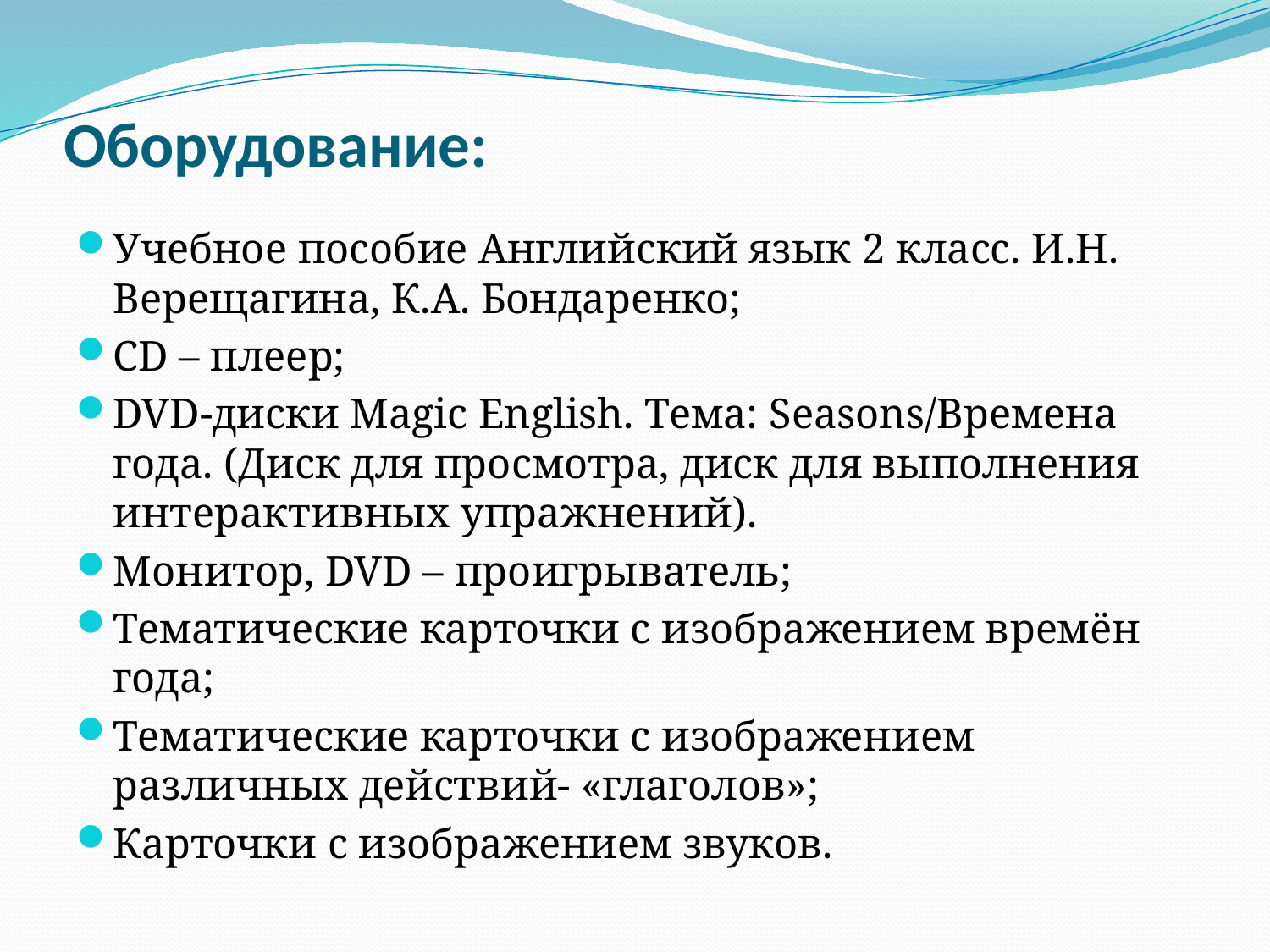

# Оборудование:
Учебное пособие Английский язык 2 класс. И.Н. Верещагина, К.А. Бондаренко;
СD – плеер;
DVD-диски Magic English. Тема: Seasons/Времена года. (Диск для просмотра, диск для выполнения интерактивных упражнений).
Монитор, DVD – проигрыватель;
Тематические карточки с изображением времён года;
Тематические карточки с изображением различных действий- «глаголов»;
Карточки с изображением звуков.